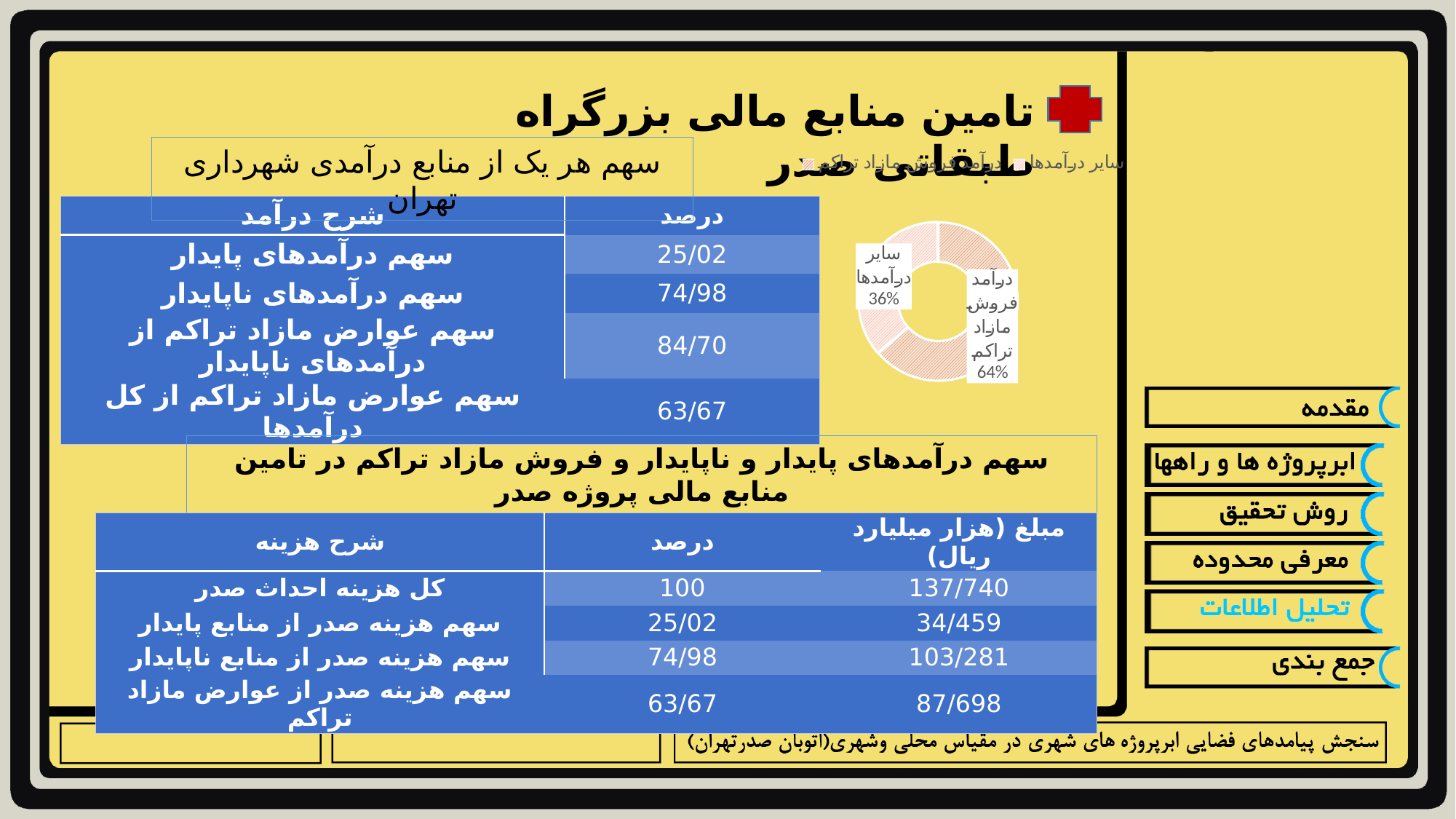

تامین منابع مالی بزرگ­راه طبقاتی صدر

سهم هر یک از منابع درآمدی شهرداری تهران

### Chart

| Category |  |
|---|---|
| درآمد فروش مازاد تراکم | 63.67 |
| سایر درآمدها | 36.33 |
| شرح درآمد | درصد |
| --- | --- |
| سهم درآمدهای پایدار | 25/02 |
| سهم درآمدهای ناپایدار | 74/98 |
| سهم عوارض مازاد تراکم از درآمدهای ناپایدار | 84/70 |
| سهم عوارض مازاد تراکم از کل درآمدها | 63/67 |
سهم درآمدهای پایدار و ناپایدار و فروش مازاد تراکم در تامین منابع مالی پروژه صدر

| شرح هزینه | درصد | مبلغ (هزار میلیارد ریال) |
| --- | --- | --- |
| کل هزینه احداث صدر | 100 | 137/740 |
| سهم هزینه صدر از منابع پایدار | 25/02 | 34/459 |
| سهم هزینه صدر از منابع ناپایدار | 74/98 | 103/281 |
| سهم هزینه صدر از عوارض مازاد تراکم | 63/67 | 87/698 |